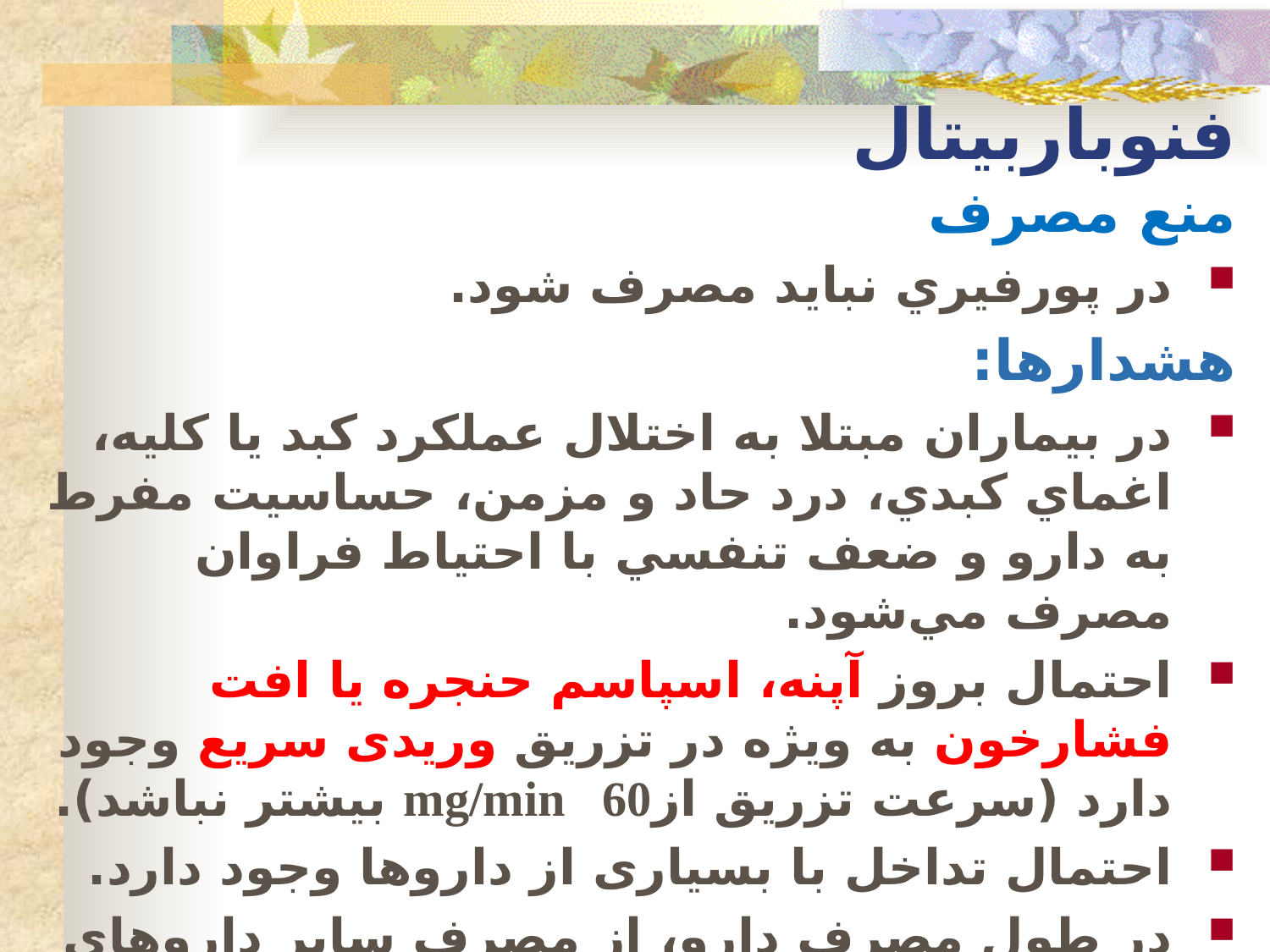

# فنوباربیتال
منع مصرف
در پورفيري نبايد مصرف شود.
هشدارها:
در بيماران مبتلا به اختلال عملكرد كبد يا كليه، اغماي كبدي، درد حاد و مزمن، حساسيت مفرط به دارو و ضعف تنفسي با احتياط فراوان مصرف مي‌شود.
احتمال بروز آپنه، اسپاسم حنجره یا افت فشارخون به ویژه در تزریق وریدی سریع وجود دارد (سرعت تزریق ازmg/min   60 بیشتر نباشد).
احتمال تداخل با بسیاری از داروها وجود دارد.
در طول مصرف دارو، از مصرف ساير داروهاي حاوي الكل و داروهاي مضعف CNS بايد خودداري شود.